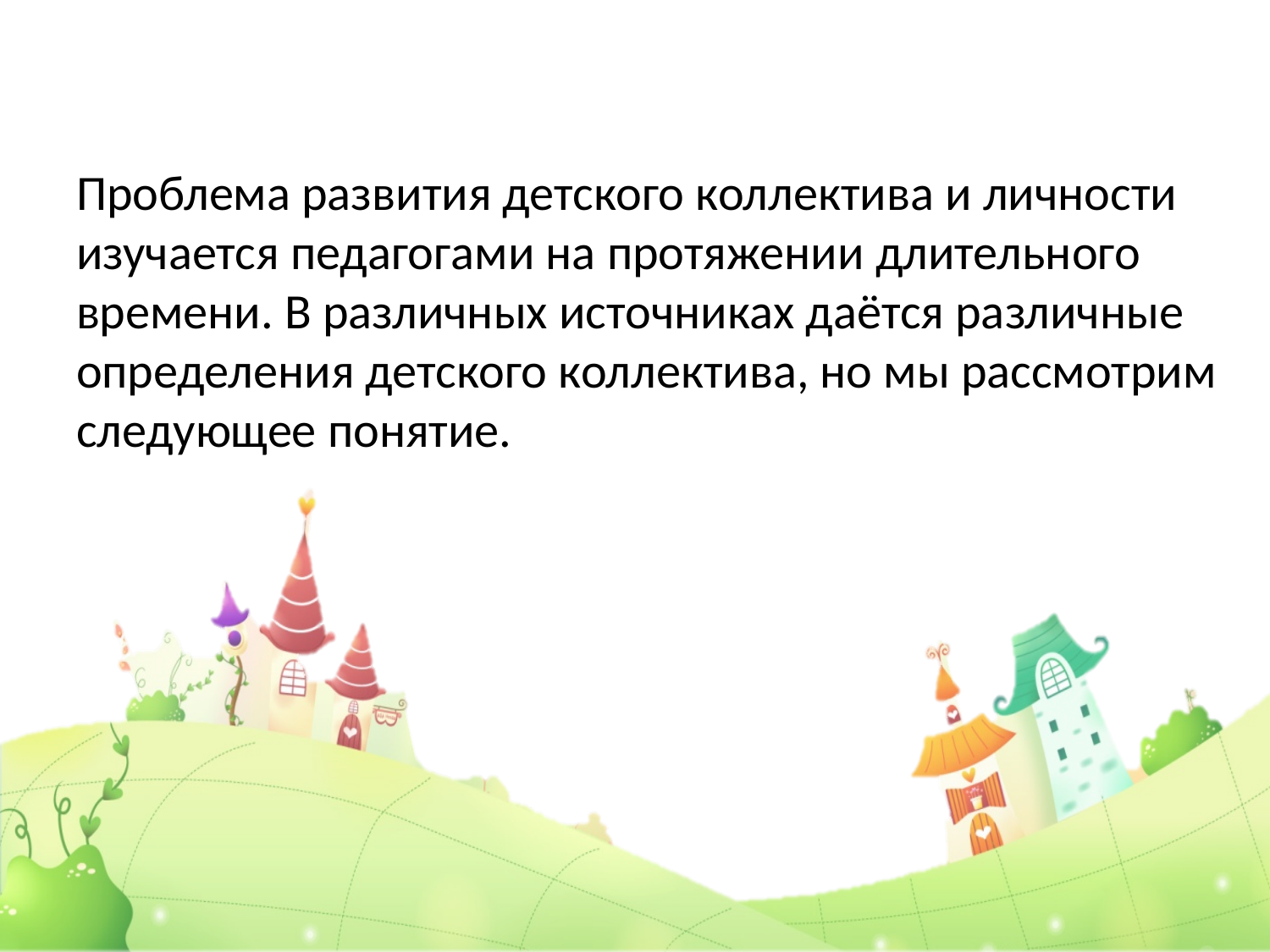

# Проблема развития детского коллектива и личности изучается педагогами на протяжении длительного времени. В различных источниках даётся различные определения детского коллектива, но мы рассмотрим следующее понятие.